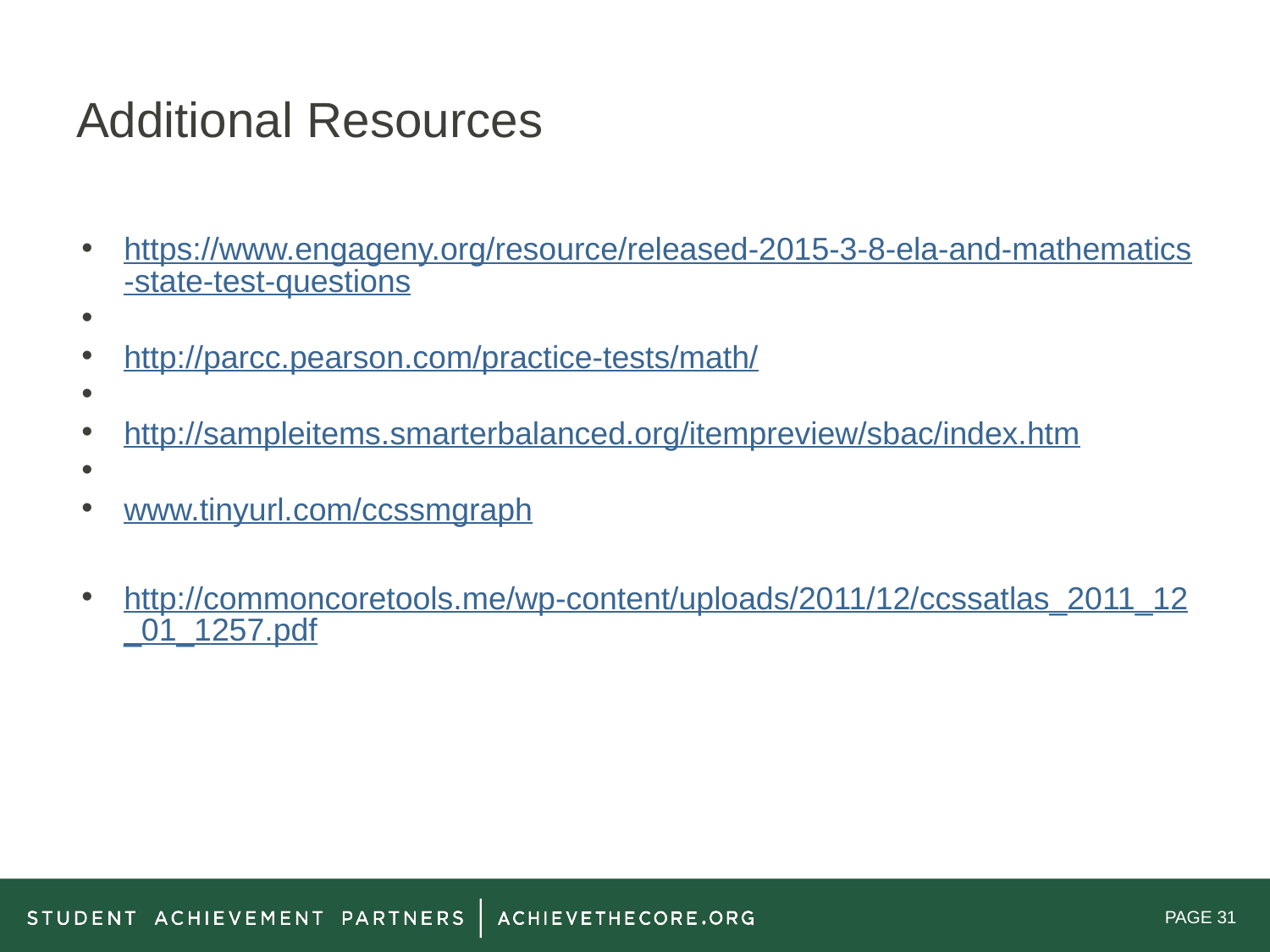

# Additional Resources
https://www.engageny.org/resource/released-2015-3-8-ela-and-mathematics-state-test-questions

http://parcc.pearson.com/practice-tests/math/

http://sampleitems.smarterbalanced.org/itempreview/sbac/index.htm

www.tinyurl.com/ccssmgraph

http://commoncoretools.me/wp-content/uploads/2011/12/ccssatlas_2011_12_01_1257.pdf